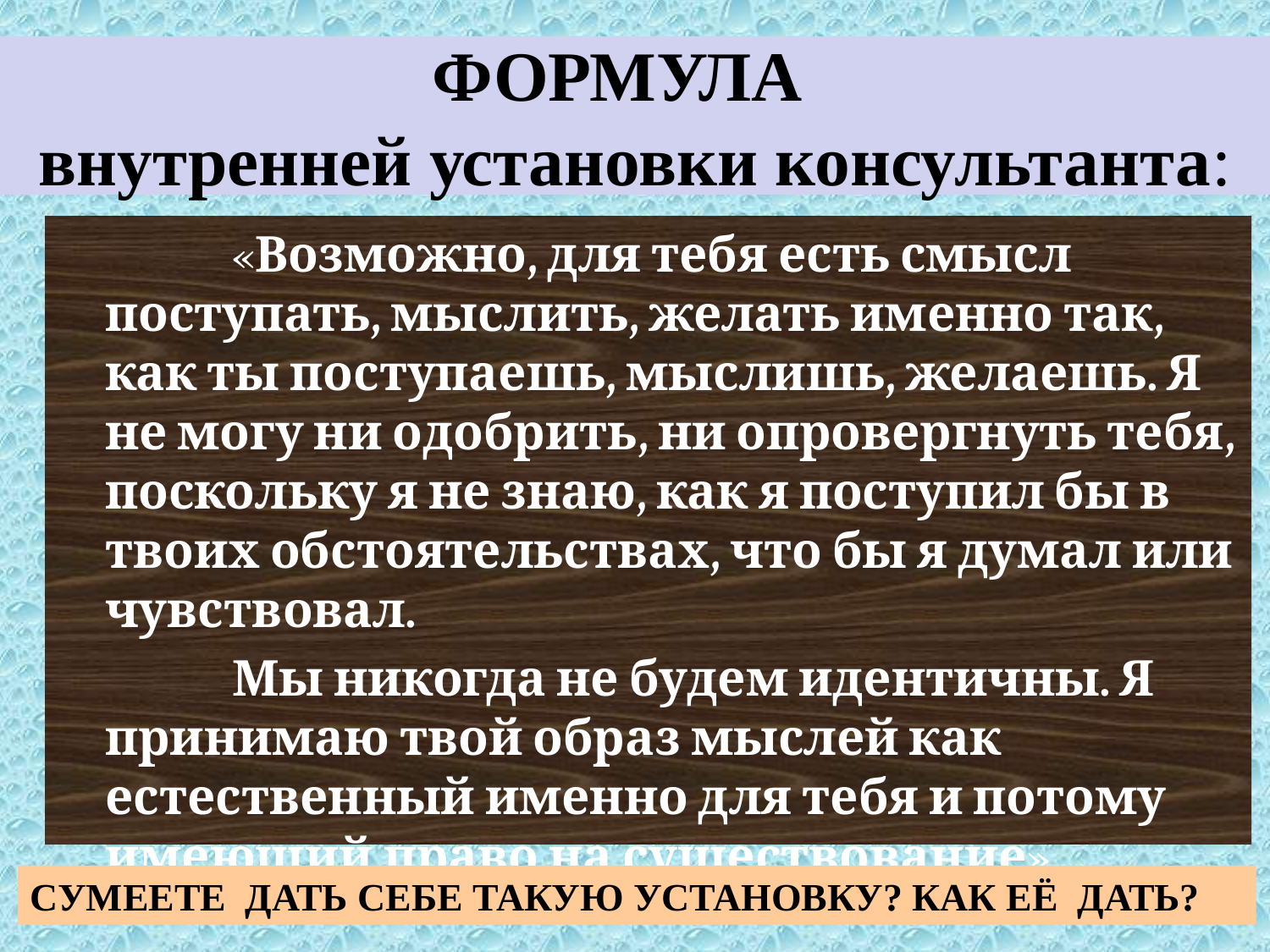

# ФОРМУЛА внутренней установки консультанта:
		«Возможно, для тебя есть смысл поступать, мыслить, желать именно так, как ты поступаешь, мыслишь, желаешь. Я не могу ни одобрить, ни опровергнуть тебя, поскольку я не знаю, как я поступил бы в твоих обстоятельствах, что бы я думал или чувствовал.
		Мы никогда не будем идентичны. Я принимаю твой образ мыслей как естественный именно для тебя и потому имеющий право на существование».
СУМЕЕТЕ  ДАТЬ СЕБЕ ТАКУЮ УСТАНОВКУ? КАК ЕЁ  ДАТЬ?